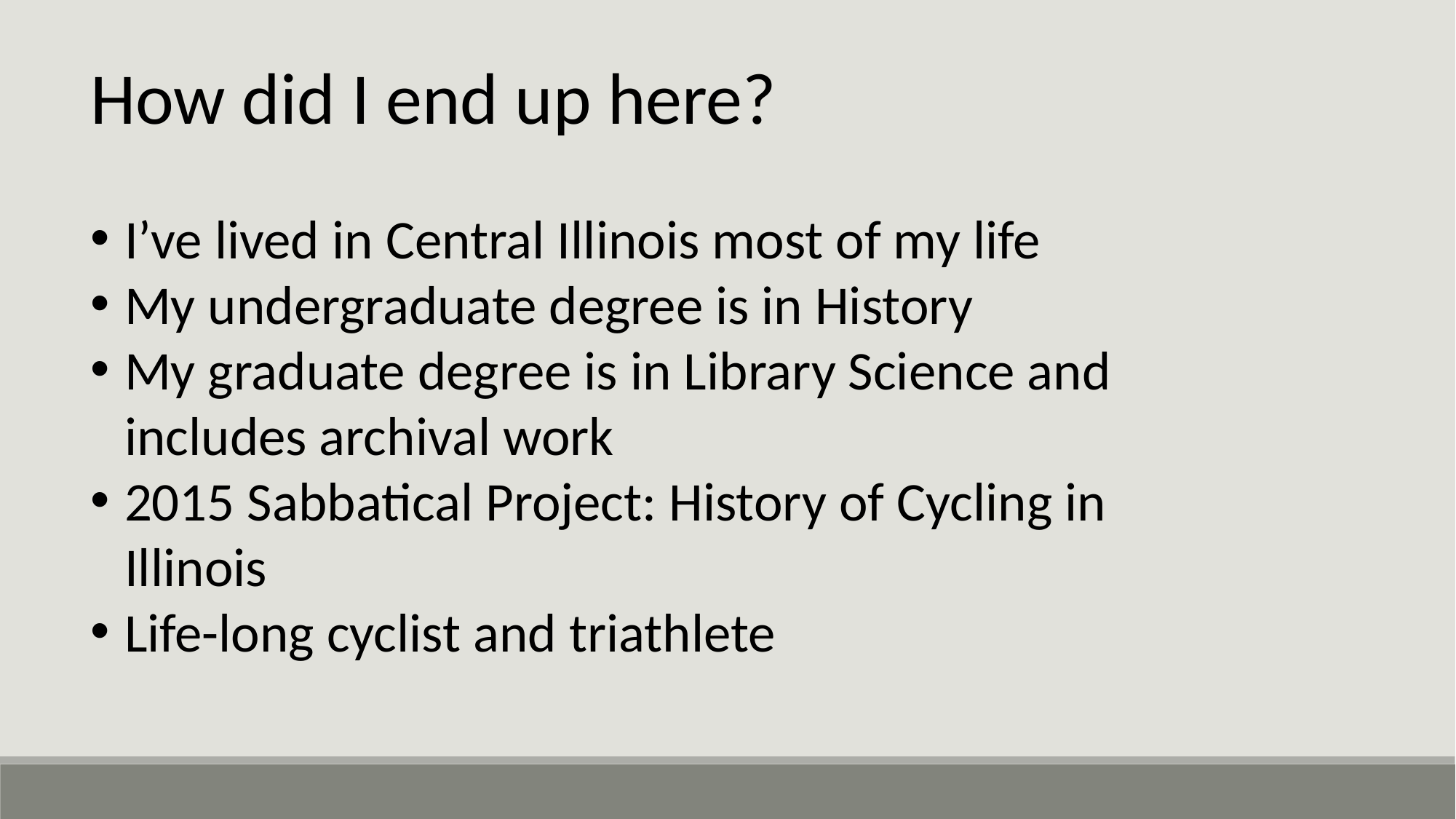

How did I end up here?

I’ve lived in Central Illinois most of my life
My undergraduate degree is in History
My graduate degree is in Library Science and includes archival work
2015 Sabbatical Project: History of Cycling in Illinois
Life-long cyclist and triathlete